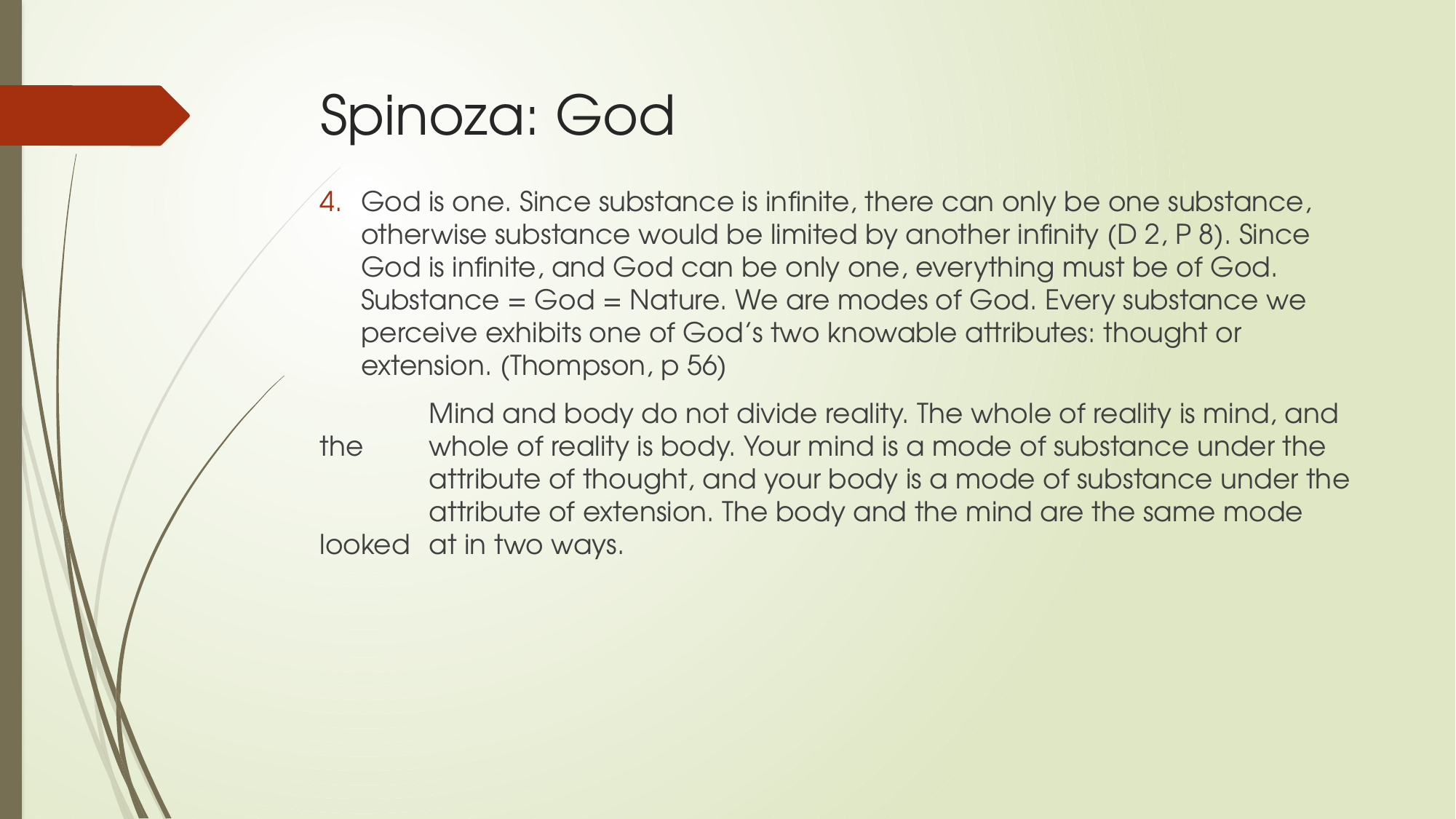

# Spinoza: God
God is one. Since substance is infinite, there can only be one substance, otherwise substance would be limited by another infinity (D 2, P 8). Since God is infinite, and God can be only one, everything must be of God. Substance = God = Nature. We are modes of God. Every substance we perceive exhibits one of God’s two knowable attributes: thought or extension. (Thompson, p 56)
	Mind and body do not divide reality. The whole of reality is mind, and the 	whole of reality is body. Your mind is a mode of substance under the 	attribute of thought, and your body is a mode of substance under the 	attribute of extension. The body and the mind are the same mode looked 	at in two ways.